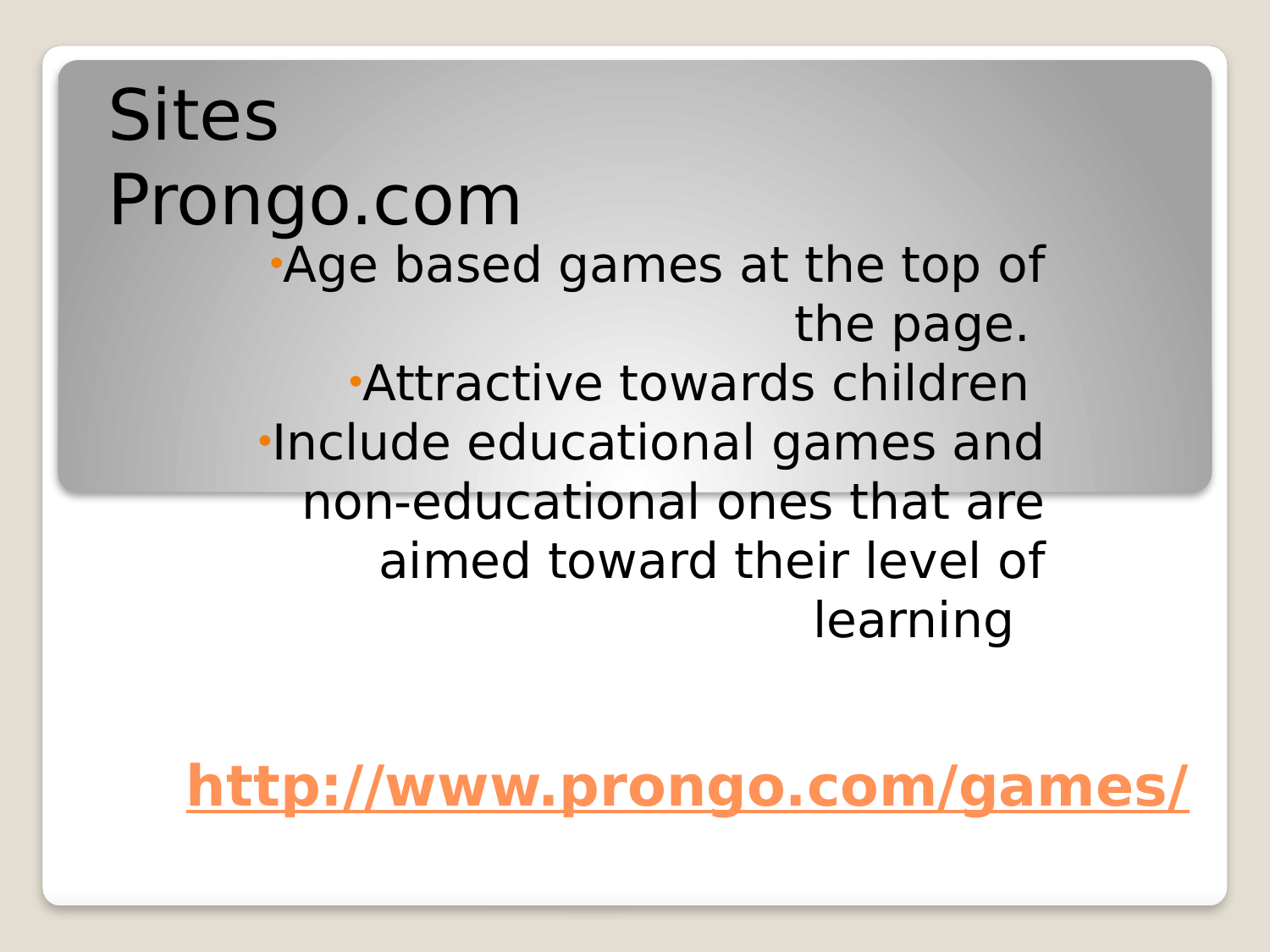

Sites                                       Prongo.com
Age based games at the top of the page.
Attractive towards children
Include educational games and non-educational ones that are aimed toward their level of learning
# http://www.prongo.com/games/